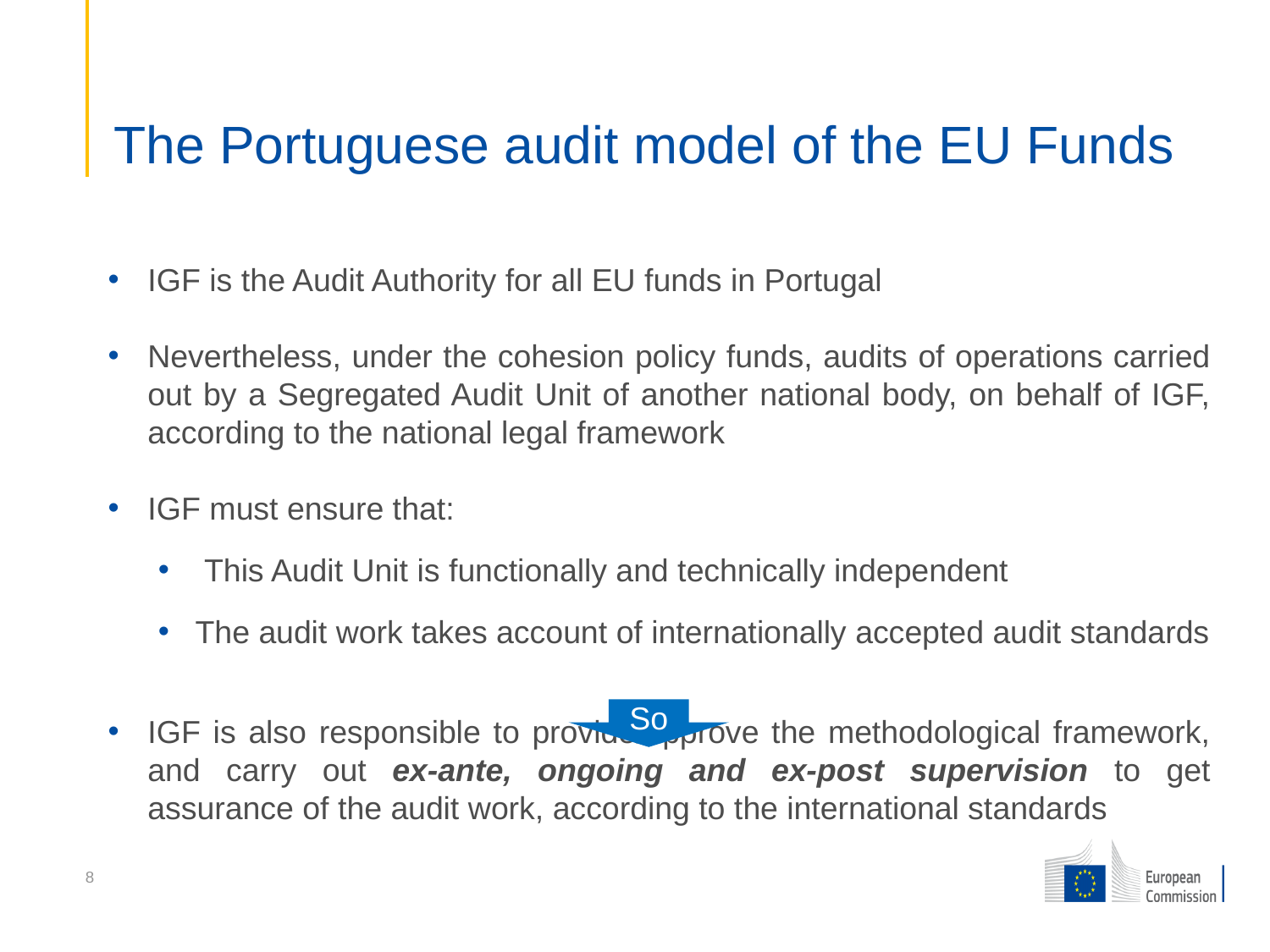

# The Portuguese audit model of the EU Funds
IGF is the Audit Authority for all EU funds in Portugal

Nevertheless, under the cohesion policy funds, audits of operations carried out by a Segregated Audit Unit of another national body, on behalf of IGF, according to the national legal framework

IGF must ensure that:
 This Audit Unit is functionally and technically independent
The audit work takes account of internationally accepted audit standards

IGF is also responsible to provide/approve the methodological framework, and carry out ex-ante, ongoing and ex-post supervision to get assurance of the audit work, according to the international standards
So
8